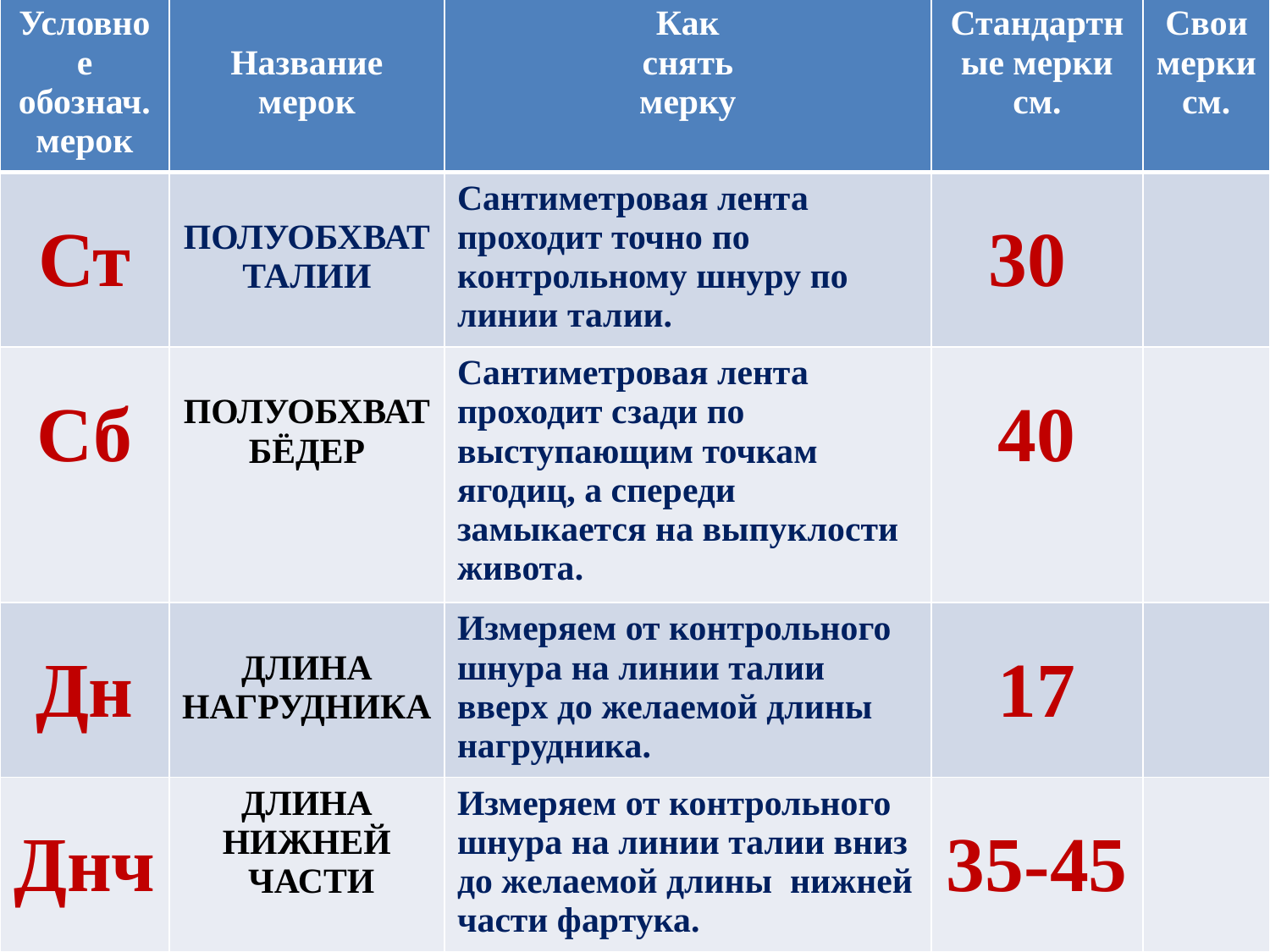

| Условное обознач. мерок | Название мерок | Как снять мерку | Стандартные мерки см. | Свои мерки см. |
| --- | --- | --- | --- | --- |
| Ст | ПОЛУОБХВАТ ТАЛИИ | Сантиметровая лента проходит точно по контрольному шнуру по линии талии. | 30 |  |
| Сб | ПОЛУОБХВАТ БЁДЕР | Сантиметровая лента проходит сзади по выступающим точкам ягодиц, а спереди замыкается на выпуклости живота. | 40 |  |
| Дн | ДЛИНА НАГРУДНИКА | Измеряем от контрольного шнура на линии талии вверх до желаемой длины нагрудника. | 17 |  |
| Днч | ДЛИНА НИЖНЕЙ ЧАСТИ | Измеряем от контрольного шнура на линии талии вниз до желаемой длины нижней части фартука. | 35-45 |  |
#